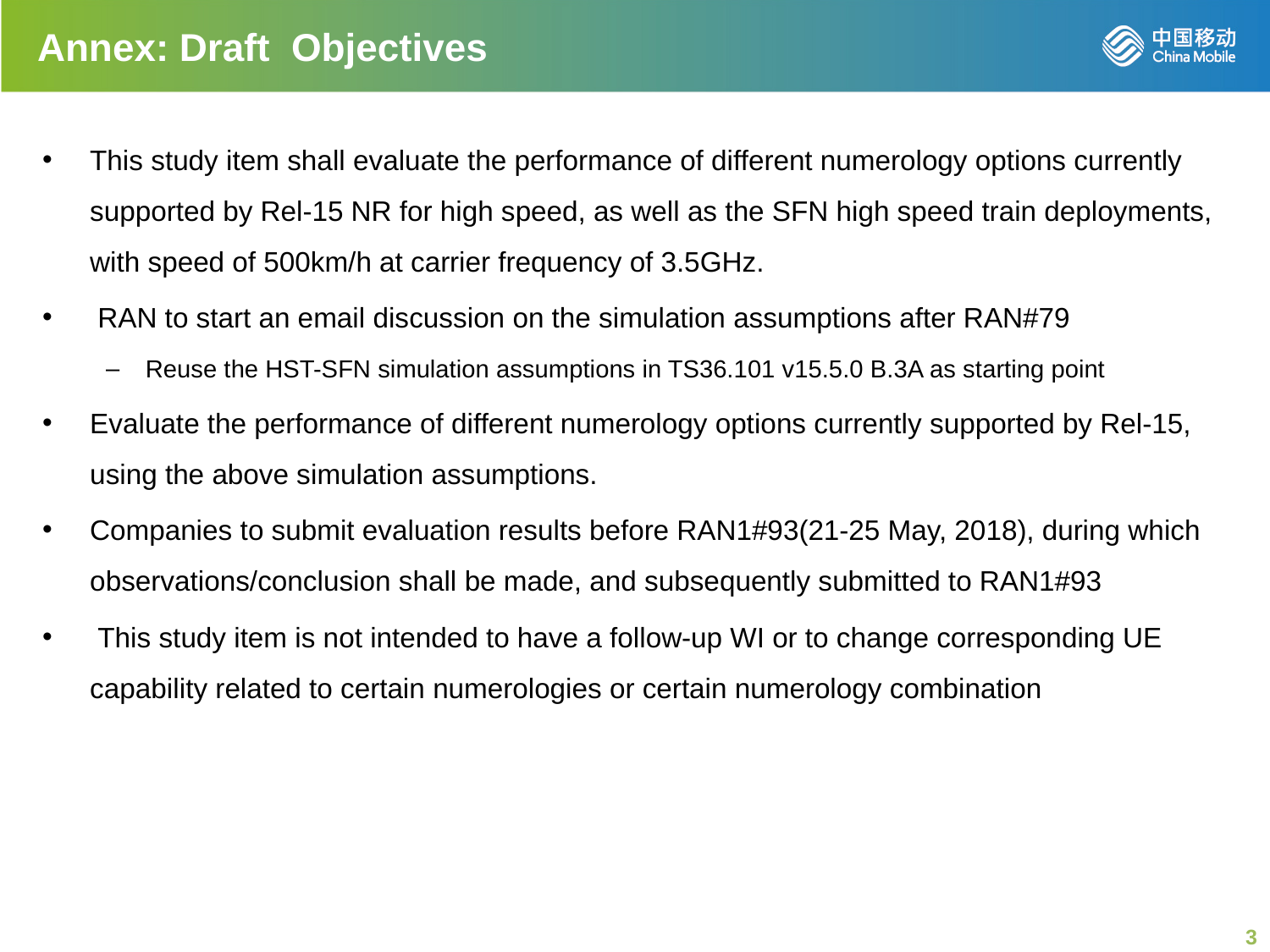

# Annex: Draft  Objectives
This study item shall evaluate the performance of different numerology options currently supported by Rel-15 NR for high speed, as well as the SFN high speed train deployments, with speed of 500km/h at carrier frequency of 3.5GHz.
 RAN to start an email discussion on the simulation assumptions after RAN#79
Reuse the HST-SFN simulation assumptions in TS36.101 v15.5.0 B.3A as starting point
Evaluate the performance of different numerology options currently supported by Rel-15, using the above simulation assumptions.
Companies to submit evaluation results before RAN1#93(21-25 May, 2018), during which observations/conclusion shall be made, and subsequently submitted to RAN1#93
 This study item is not intended to have a follow-up WI or to change corresponding UE capability related to certain numerologies or certain numerology combination